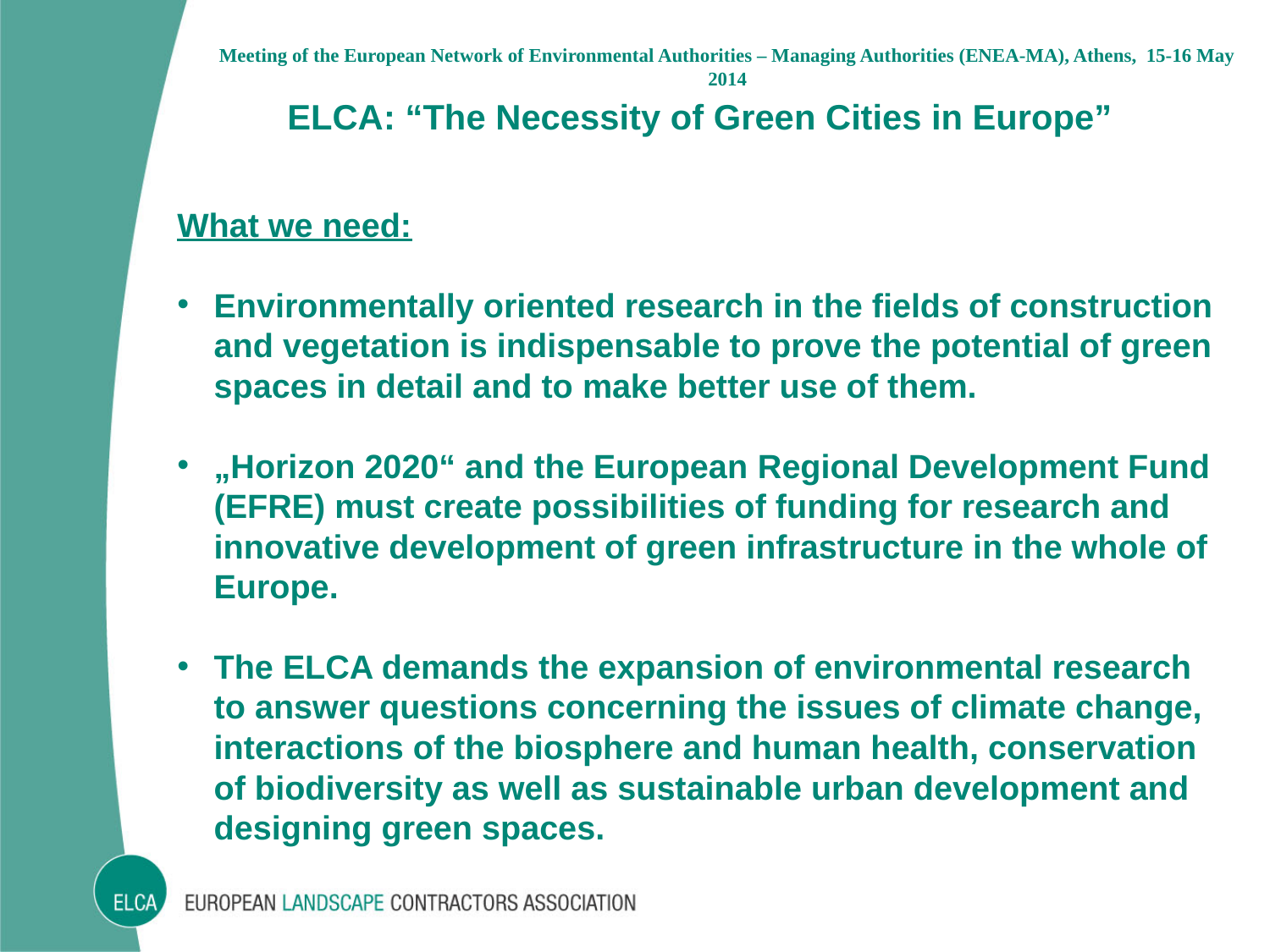

Meeting of the European Network of Environmental Authorities – Managing Authorities (ENEA-MA), Athens,  15-16 May 2014
ELCA: “The Necessity of Green Cities in Europe”

What we need:

Environmentally oriented research in the fields of construction and vegetation is indispensable to prove the potential of green spaces in detail and to make better use of them.
„Horizon 2020“ and the European Regional Development Fund (EFRE) must create possibilities of funding for research and innovative development of green infrastructure in the whole of Europe.

The ELCA demands the expansion of environmental research to answer questions concerning the issues of climate change, interactions of the biosphere and human health, conservation of biodiversity as well as sustainable urban development and designing green spaces.